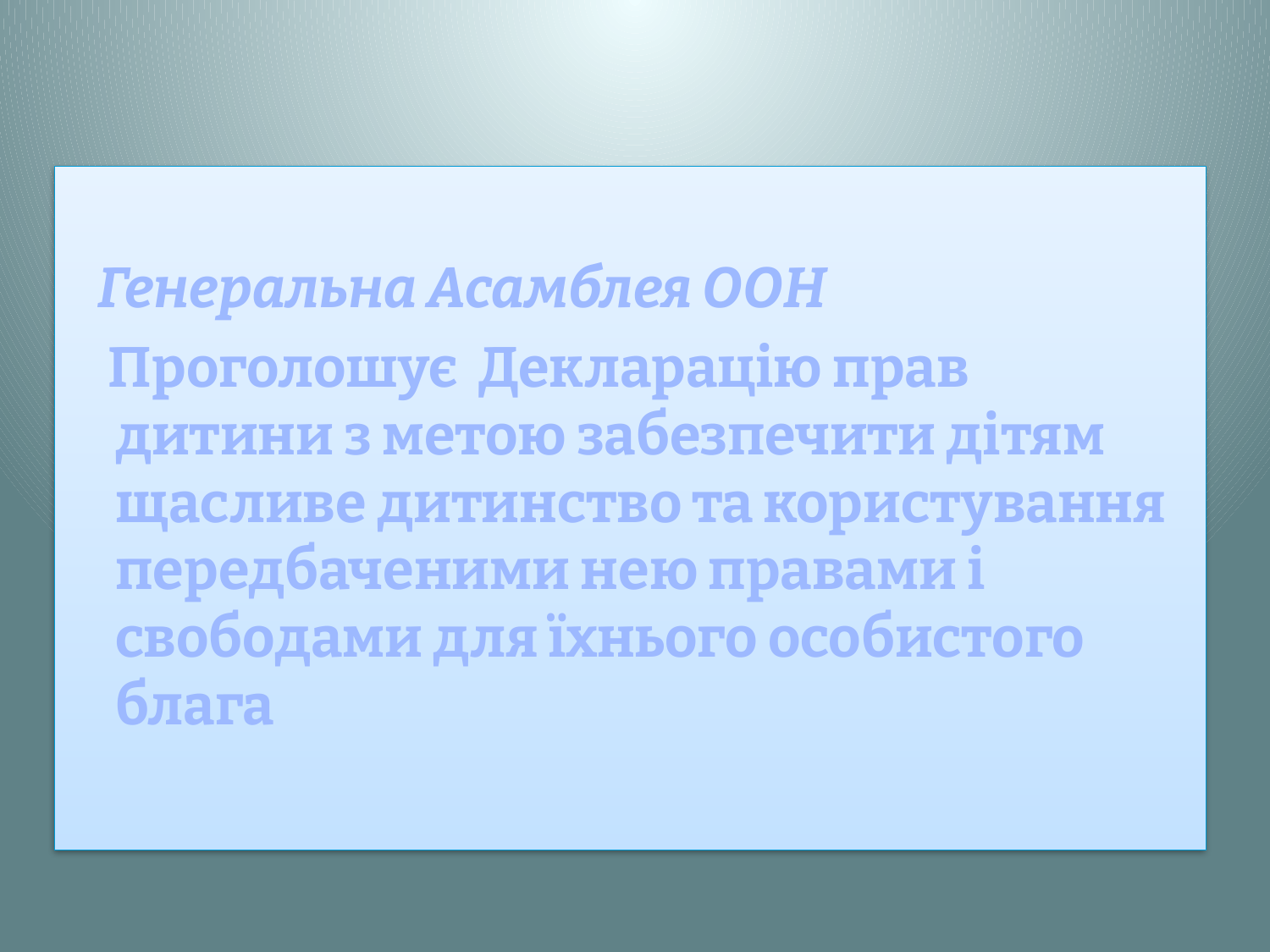

Генеральна Асамблея ООН
    Проголошує  Декларацію прав дитини з метою забезпечити дітям щасливе дитинство та користування передбаченими нею правами і свободами для їхнього особистого блага